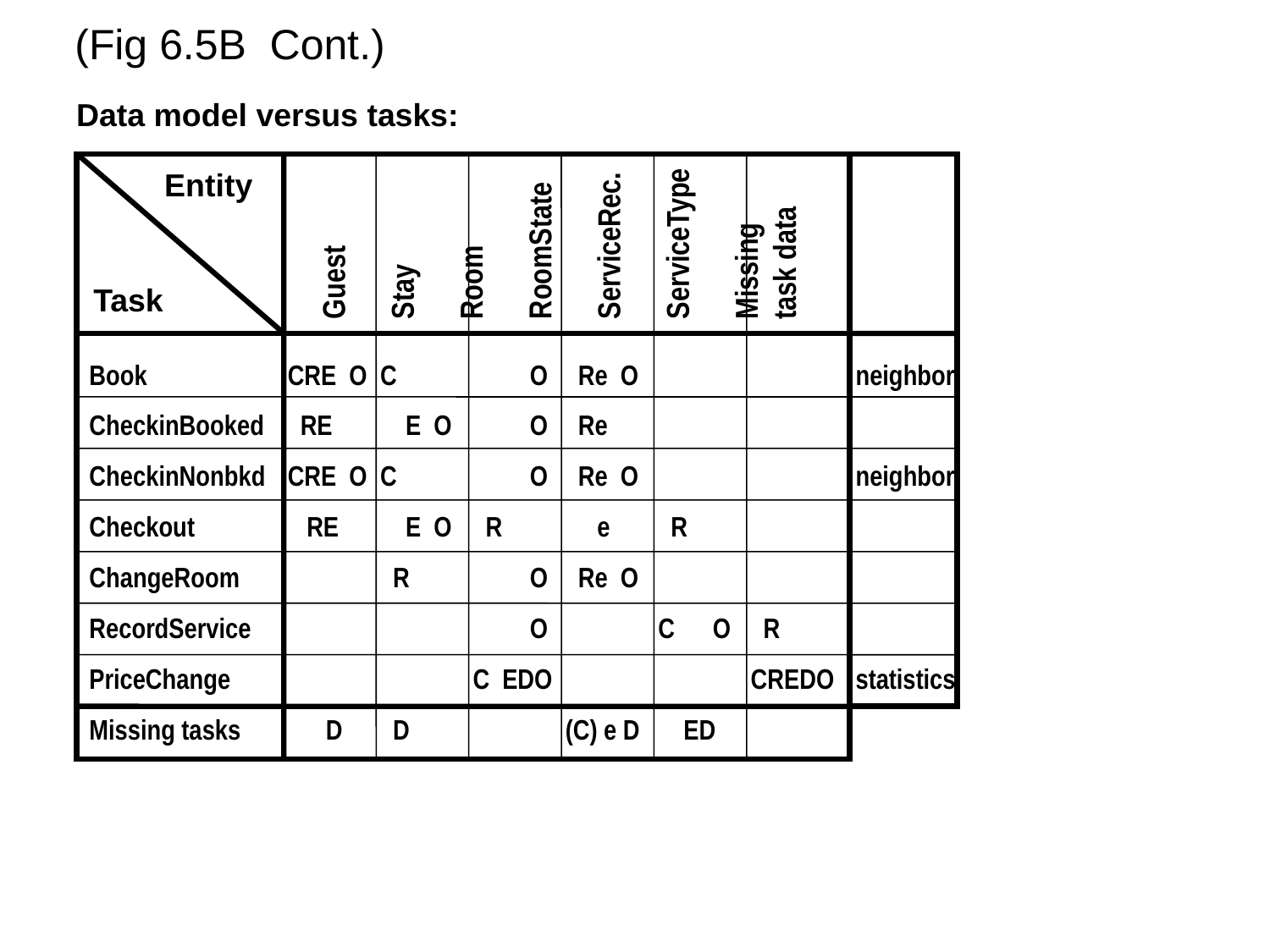

Guest
Stay
Room
RoomState
ServiceRec.
ServiceType
Missing
task data
(Fig 6.5B  Cont.)
Data model versus tasks:

Entity
Task
Book	CRE  O	C    	         O	  Re  O
CheckinBooked	  RE	    E  O	         O	  Re
CheckinNonbkd	CRE  O	C  	         O	  Re  O
Checkout	   RE	    E  O	  R	     e	  R
ChangeRoom	  	  R	         O	  Re  O
RecordService			         O		C      O	  R
PriceChange			C  EDO			CREDO
Missing tasks	      D	  D		(C) e D	    ED
neighbor

neighbor

statistics